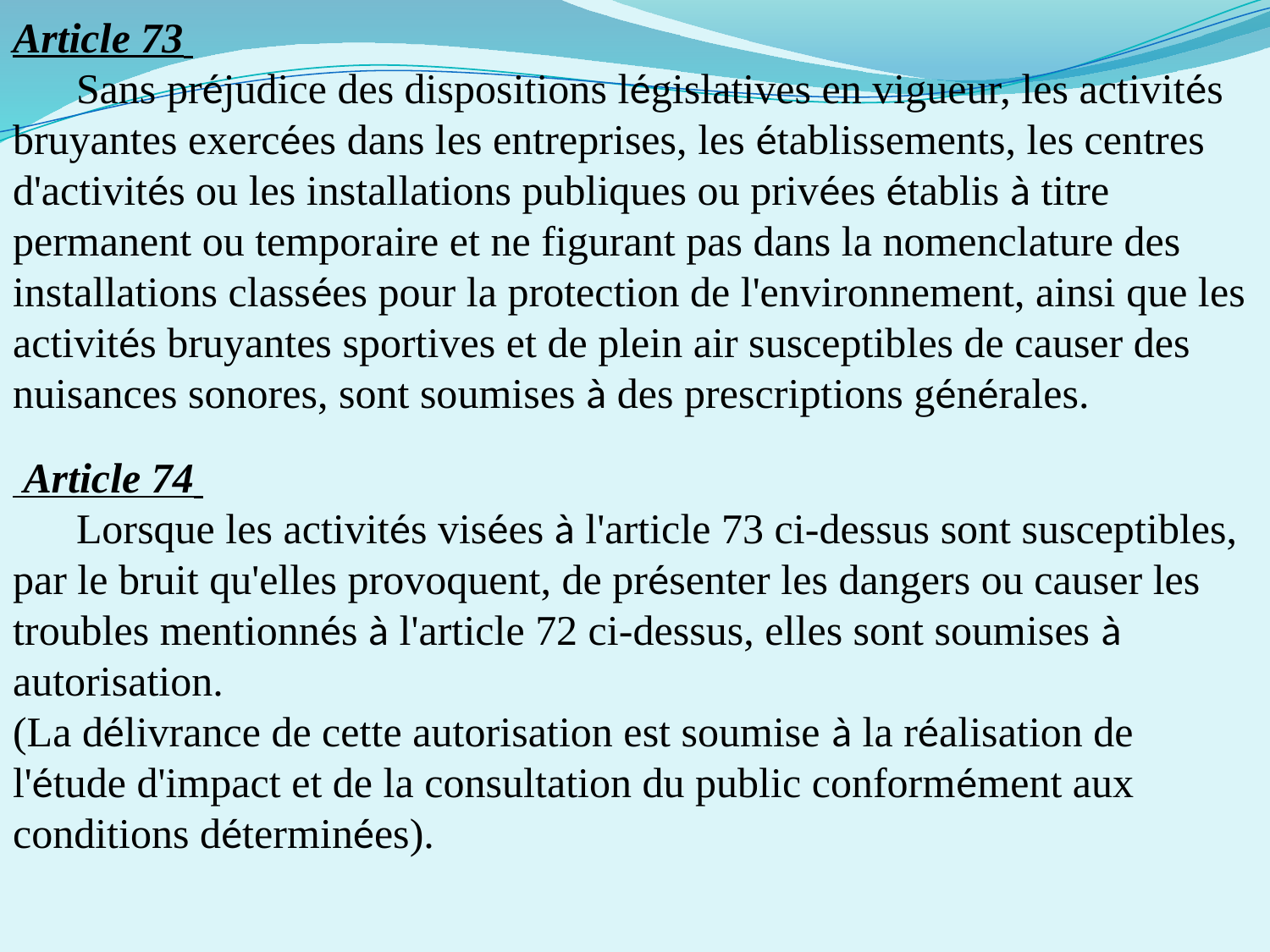

Article 73
      Sans préjudice des dispositions législatives en vigueur, les activités bruyantes exercées dans les entreprises, les établissements, les centres d'activités ou les installations publiques ou privées établis à titre permanent ou temporaire et ne figurant pas dans la nomenclature des installations classées pour la protection de l'environnement, ainsi que les activités bruyantes sportives et de plein air susceptibles de causer des nuisances sonores, sont soumises à des prescriptions générales.

 Article 74
      Lorsque les activités visées à l'article 73 ci-dessus sont susceptibles, par le bruit qu'elles provoquent, de présenter les dangers ou causer les troubles mentionnés à l'article 72 ci-dessus, elles sont soumises à autorisation.
(La délivrance de cette autorisation est soumise à la réalisation de l'étude d'impact et de la consultation du public conformément aux conditions déterminées).